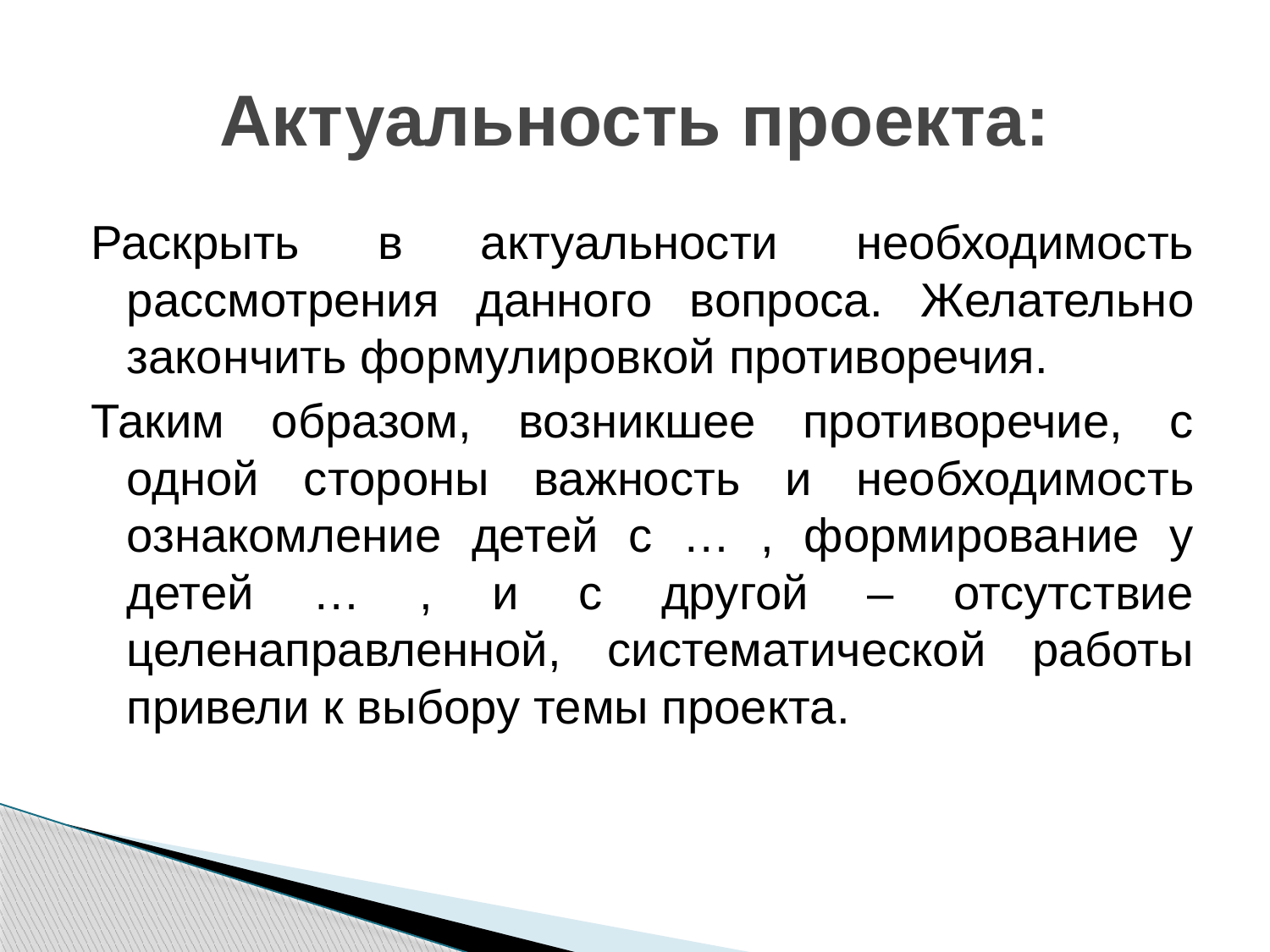

# Актуальность проекта:
Раскрыть в актуальности необходимость рассмотрения данного вопроса. Желательно закончить формулировкой противоречия.
Таким образом, возникшее противоречие, с одной стороны важность и необходимость ознакомление детей с … , формирование у детей … , и с другой – отсутствие целенаправленной, систематической работы привели к выбору темы проекта.